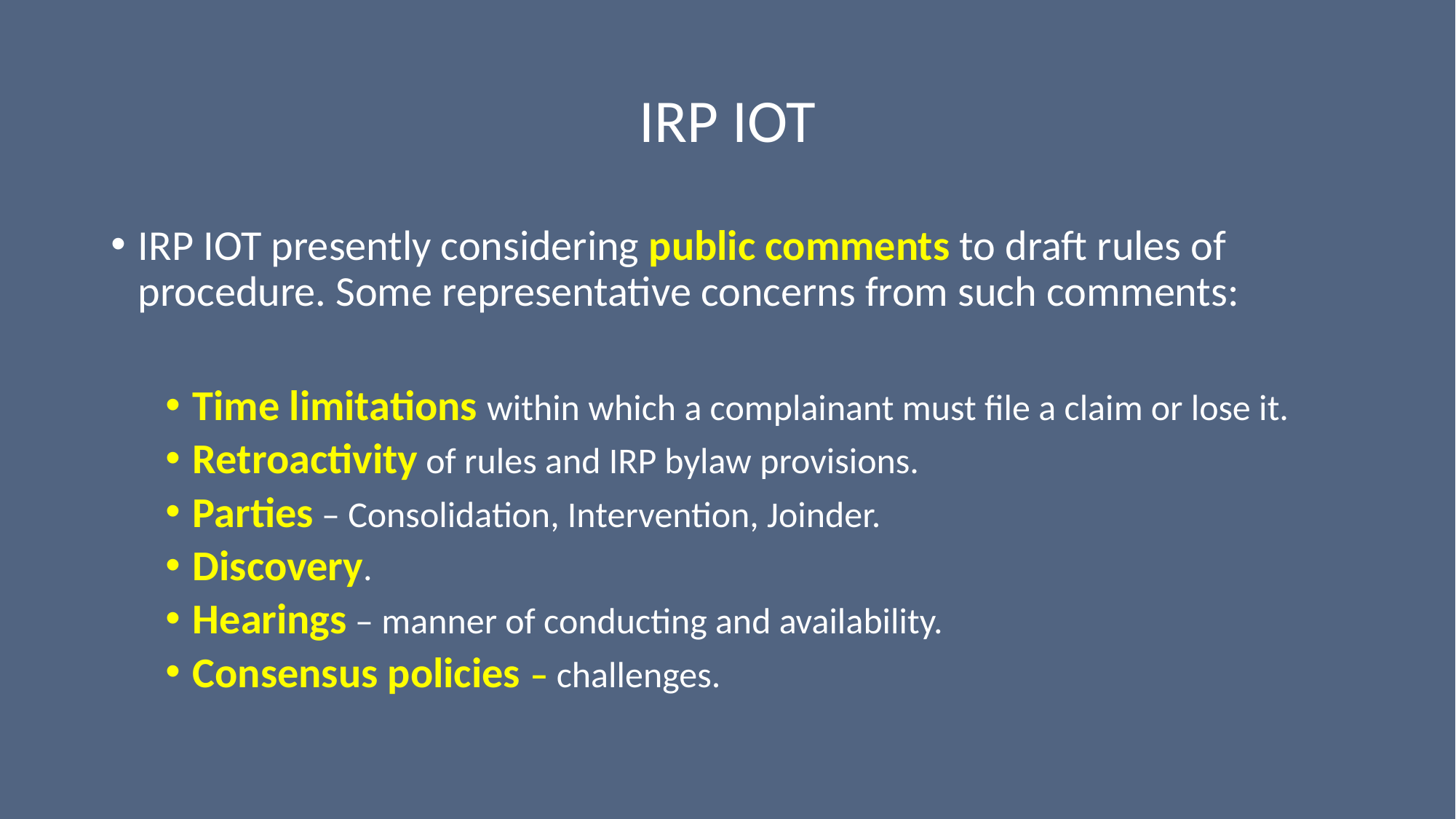

# IRP IOT
IRP IOT presently considering public comments to draft rules of procedure. Some representative concerns from such comments:

Time limitations within which a complainant must file a claim or lose it.
Retroactivity of rules and IRP bylaw provisions.
Parties – Consolidation, Intervention, Joinder.
Discovery.
Hearings – manner of conducting and availability.
Consensus policies – challenges.